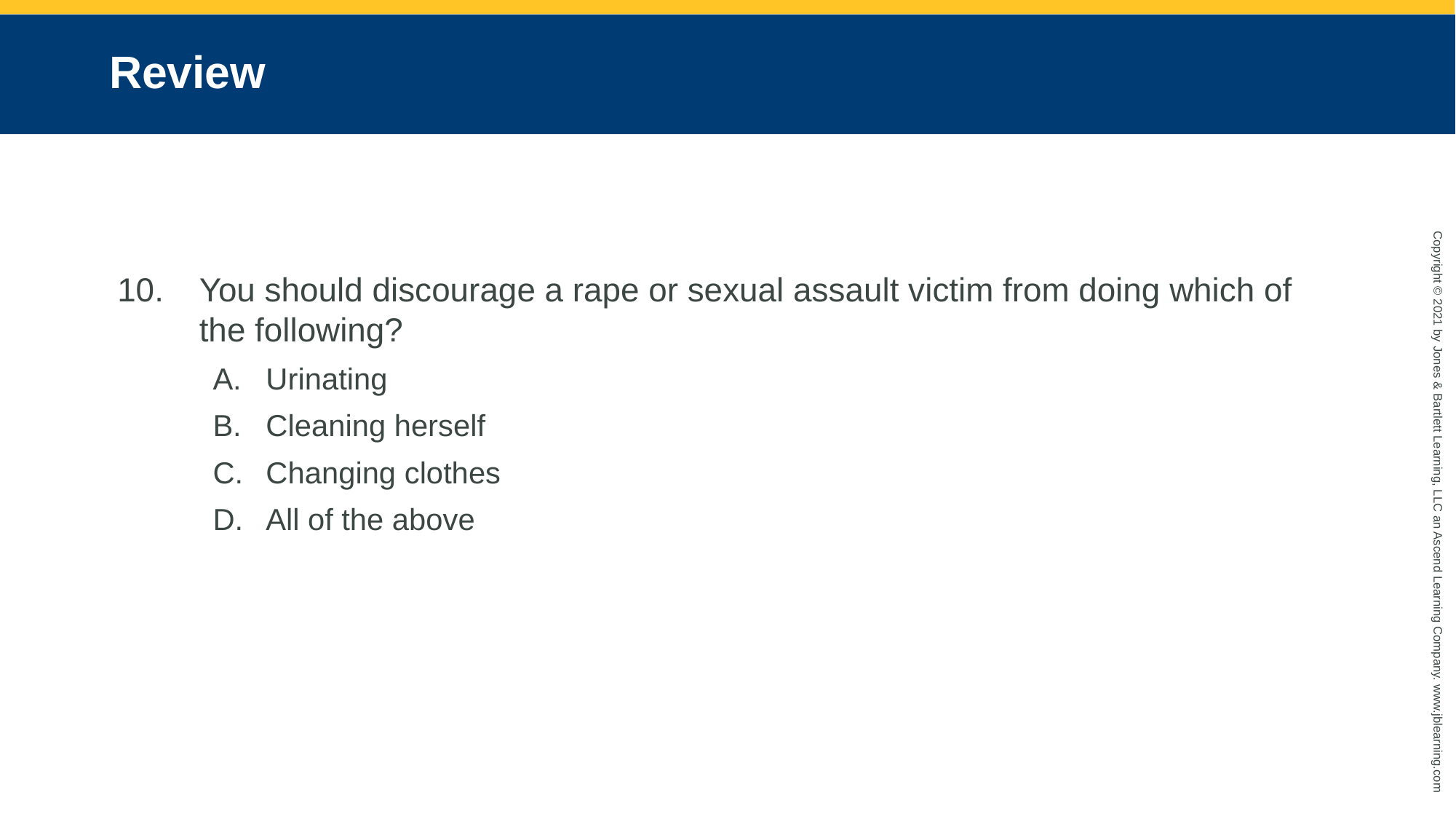

# Review
You should discourage a rape or sexual assault victim from doing which of the following?
Urinating
Cleaning herself
Changing clothes
All of the above